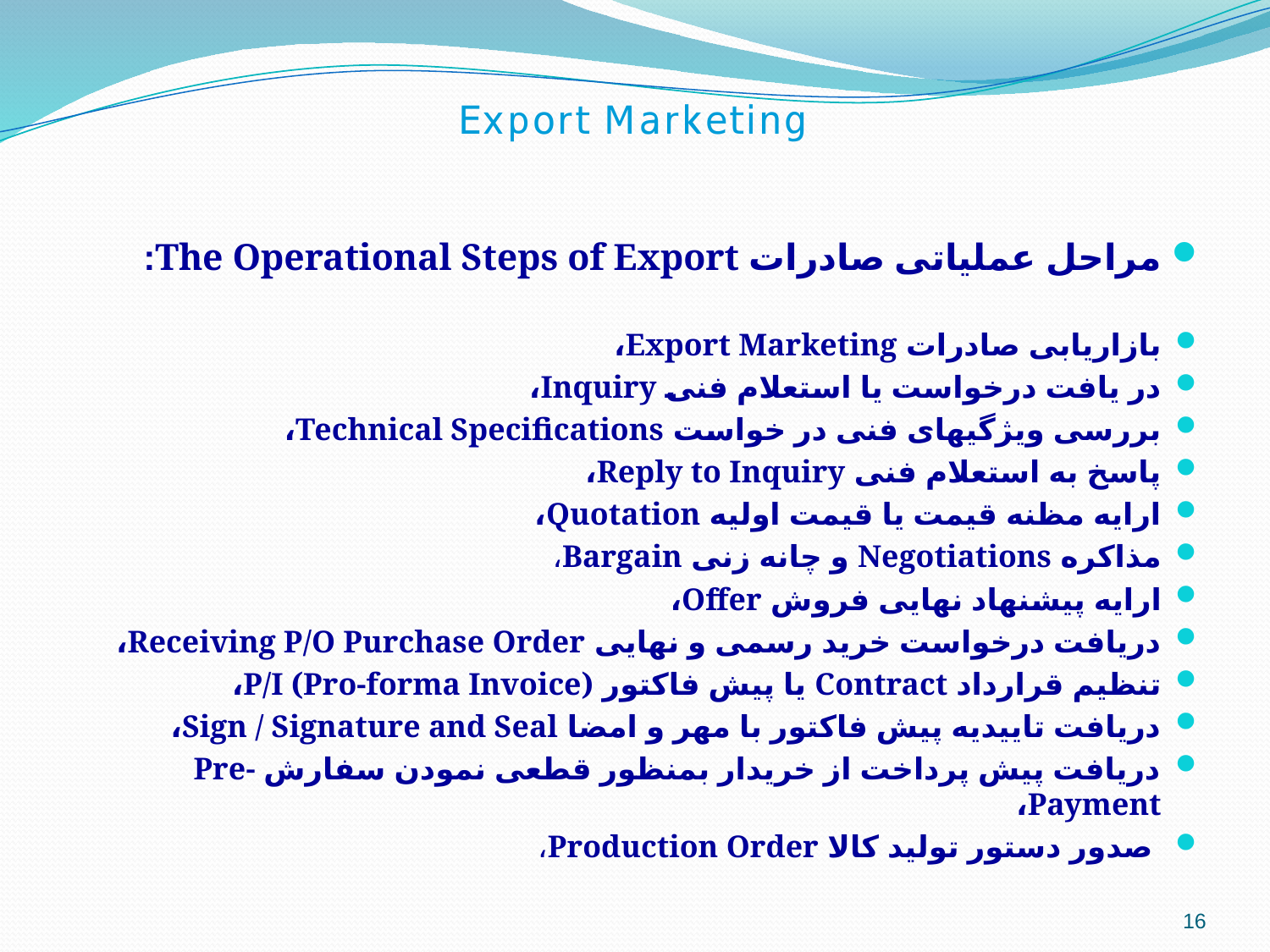

Export Marketing
مراحل عملیاتی صادرات The Operational Steps of Export:

بازاریابی صادرات Export Marketing،
در یافت درخواست یا استعلام فنی Inquiry،
بررسی ویژگیهای فنی در خواست Technical Specifications،
پاسخ به استعلام فنی Reply to Inquiry،
ارایه مظنه قیمت یا قیمت اولیه Quotation،
مذاکره Negotiations و چانه زنی Bargain،
ارایه پیشنهاد نهایی فروش Offer،
دریافت درخواست خرید رسمی و نهایی Receiving P/O Purchase Order،
تنظیم قرارداد Contract یا پیش فاکتور P/I (Pro-forma Invoice)،
دریافت تاییدیه پیش فاکتور با مهر و امضا Sign / Signature and Seal،
دریافت پیش پرداخت از خریدار بمنظور قطعی نمودن سفارش Pre-Payment،
 صدور دستور تولید کالا Production Order،
16